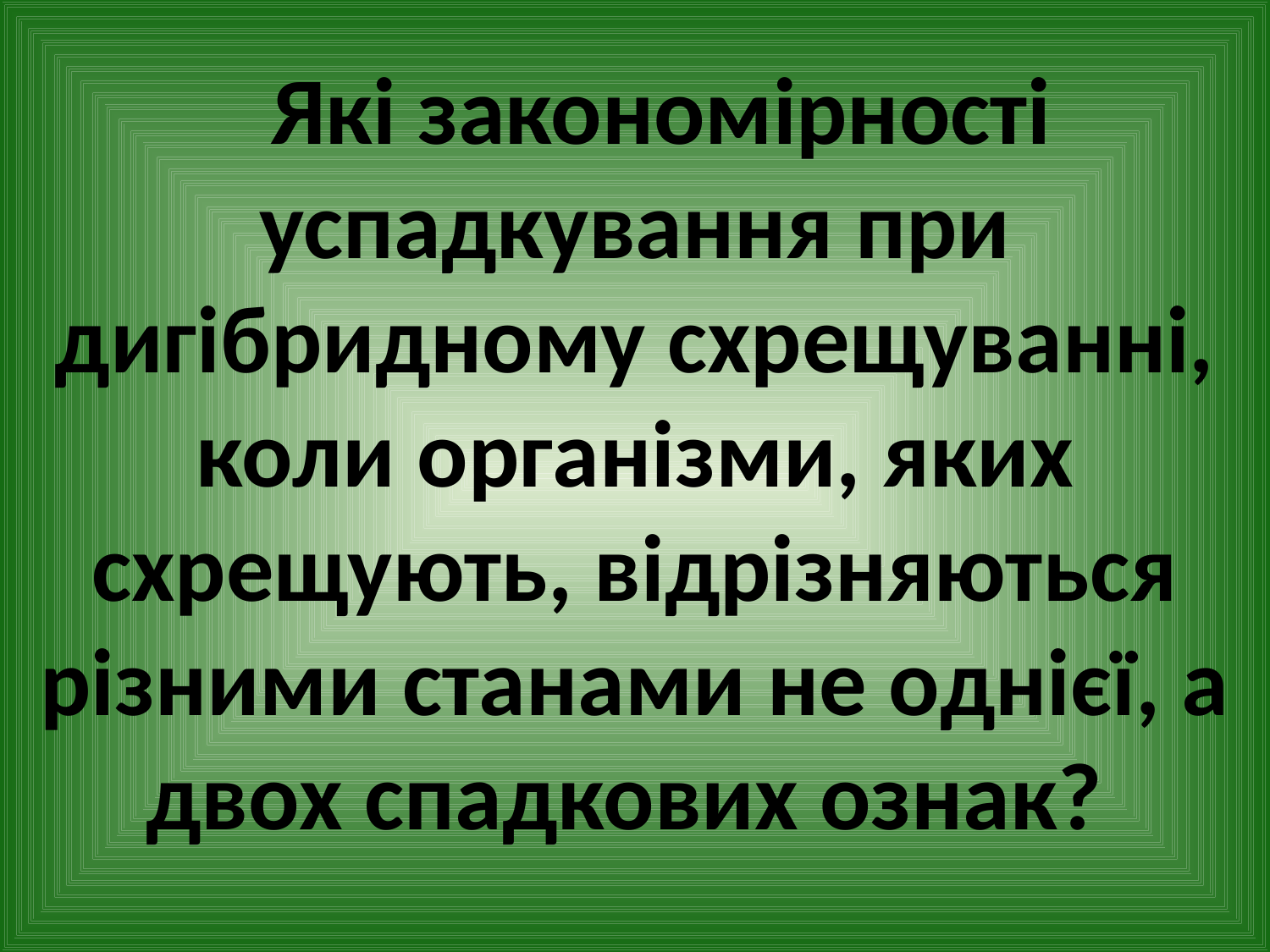

Які закономірності успадкування при дигібридному схрещуванні, коли організми, яких схрещують, відрізняються різними станами не однієї, а двох спадкових ознак?